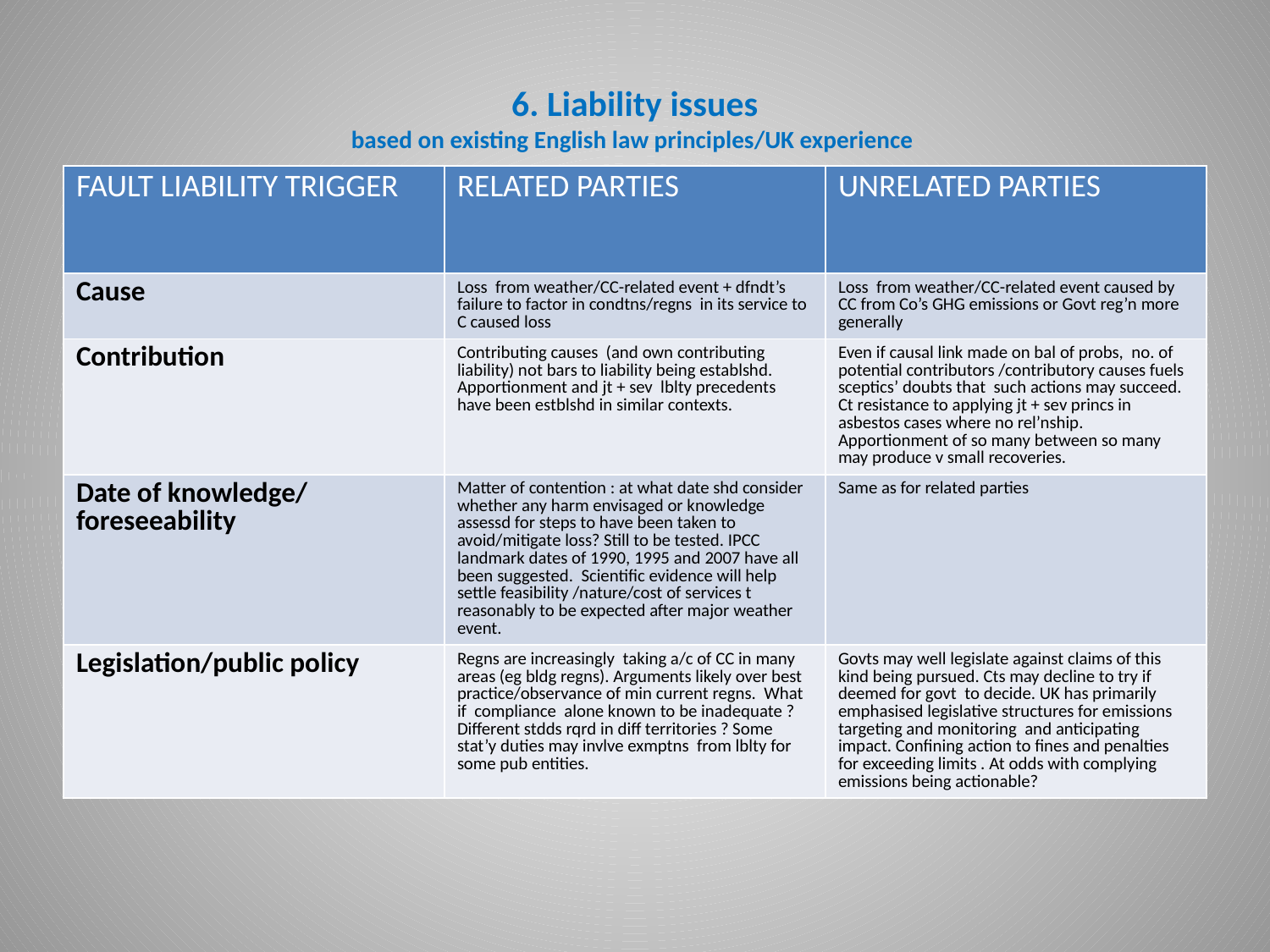

# 6. Liability issues based on existing English law principles/UK experience
| FAULT LIABILITY TRIGGER | RELATED PARTIES | UNRELATED PARTIES |
| --- | --- | --- |
| Cause | Loss from weather/CC-related event + dfndt’s failure to factor in condtns/regns in its service to C caused loss | Loss from weather/CC-related event caused by CC from Co’s GHG emissions or Govt reg’n more generally |
| Contribution | Contributing causes (and own contributing liability) not bars to liability being establshd. Apportionment and jt + sev lblty precedents have been estblshd in similar contexts. | Even if causal link made on bal of probs, no. of potential contributors /contributory causes fuels sceptics’ doubts that such actions may succeed. Ct resistance to applying jt + sev princs in asbestos cases where no rel’nship. Apportionment of so many between so many may produce v small recoveries. |
| Date of knowledge/ foreseeability | Matter of contention : at what date shd consider whether any harm envisaged or knowledge assessd for steps to have been taken to avoid/mitigate loss? Still to be tested. IPCC landmark dates of 1990, 1995 and 2007 have all been suggested. Scientific evidence will help settle feasibility /nature/cost of services t reasonably to be expected after major weather event. | Same as for related parties |
| Legislation/public policy | Regns are increasingly taking a/c of CC in many areas (eg bldg regns). Arguments likely over best practice/observance of min current regns. What if compliance alone known to be inadequate ? Different stdds rqrd in diff territories ? Some stat’y duties may invlve exmptns from lblty for some pub entities. | Govts may well legislate against claims of this kind being pursued. Cts may decline to try if deemed for govt to decide. UK has primarily emphasised legislative structures for emissions targeting and monitoring and anticipating impact. Confining action to fines and penalties for exceeding limits . At odds with complying emissions being actionable? |